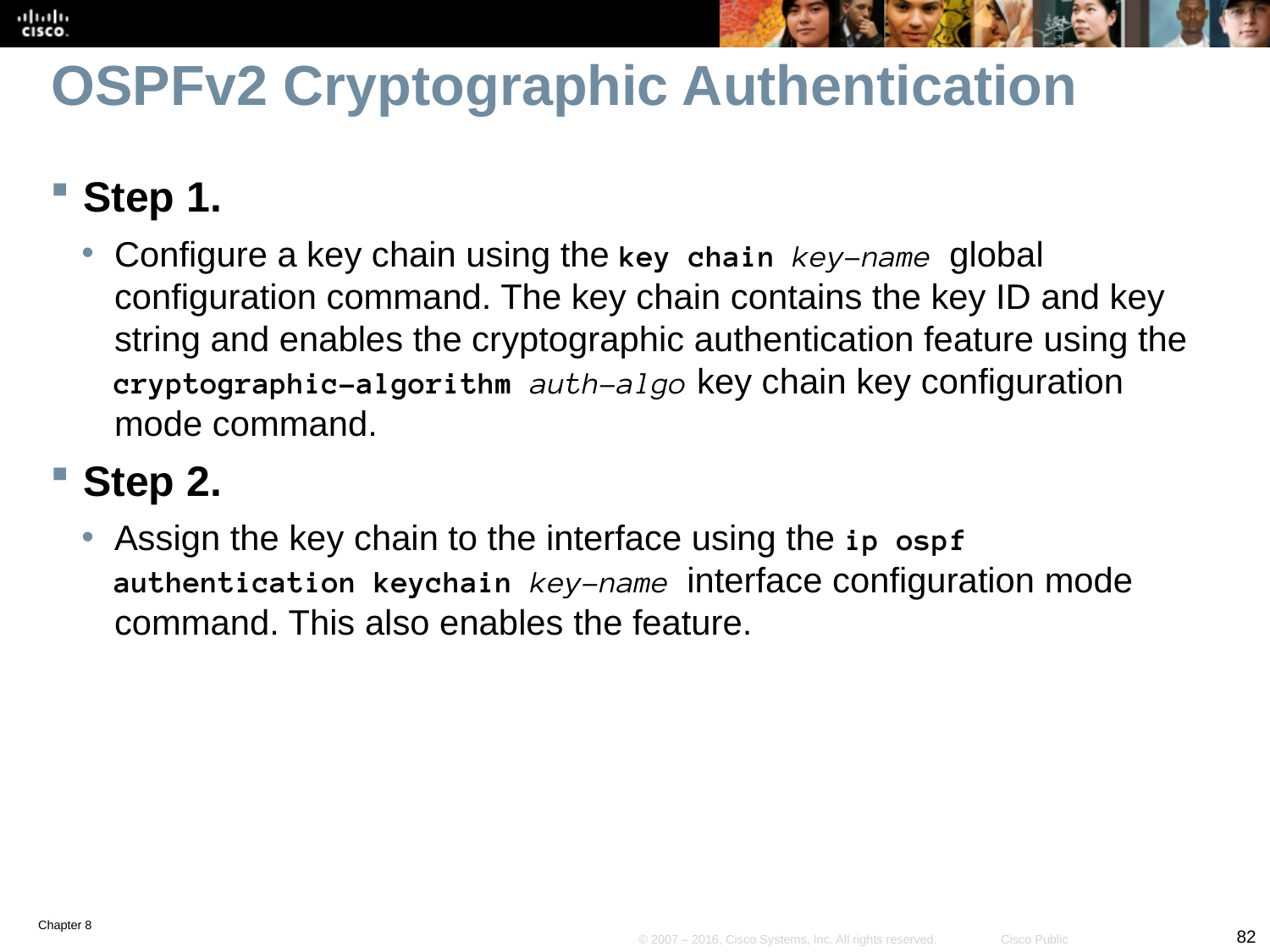

# OSPFv2 Cryptographic Authentication
Step 1.
Configure a key chain using the key chain key-name global configuration command. The key chain contains the key ID and key string and enables the cryptographic authentication feature using the cryptographic-algorithm auth-algo key chain key configuration mode command.
Step 2.
Assign the key chain to the interface using the ip ospf authentication keychain key-name interface configuration mode command. This also enables the feature.